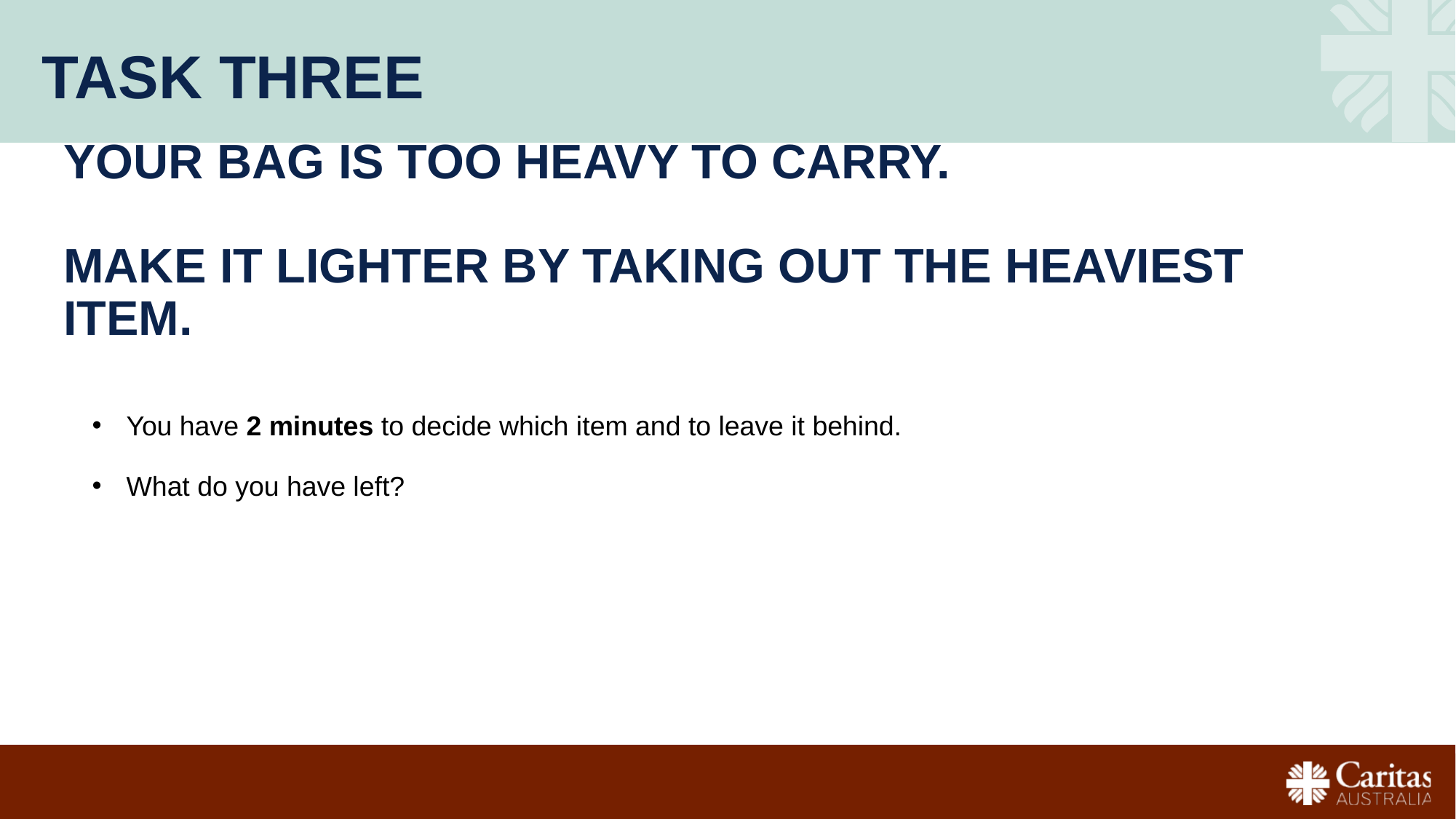

# Task THREE
Your bag is too heavy to carry.
Make it lighter by taking out the heaviest item.
You have 2 minutes to decide which item and to leave it behind.
What do you have left?